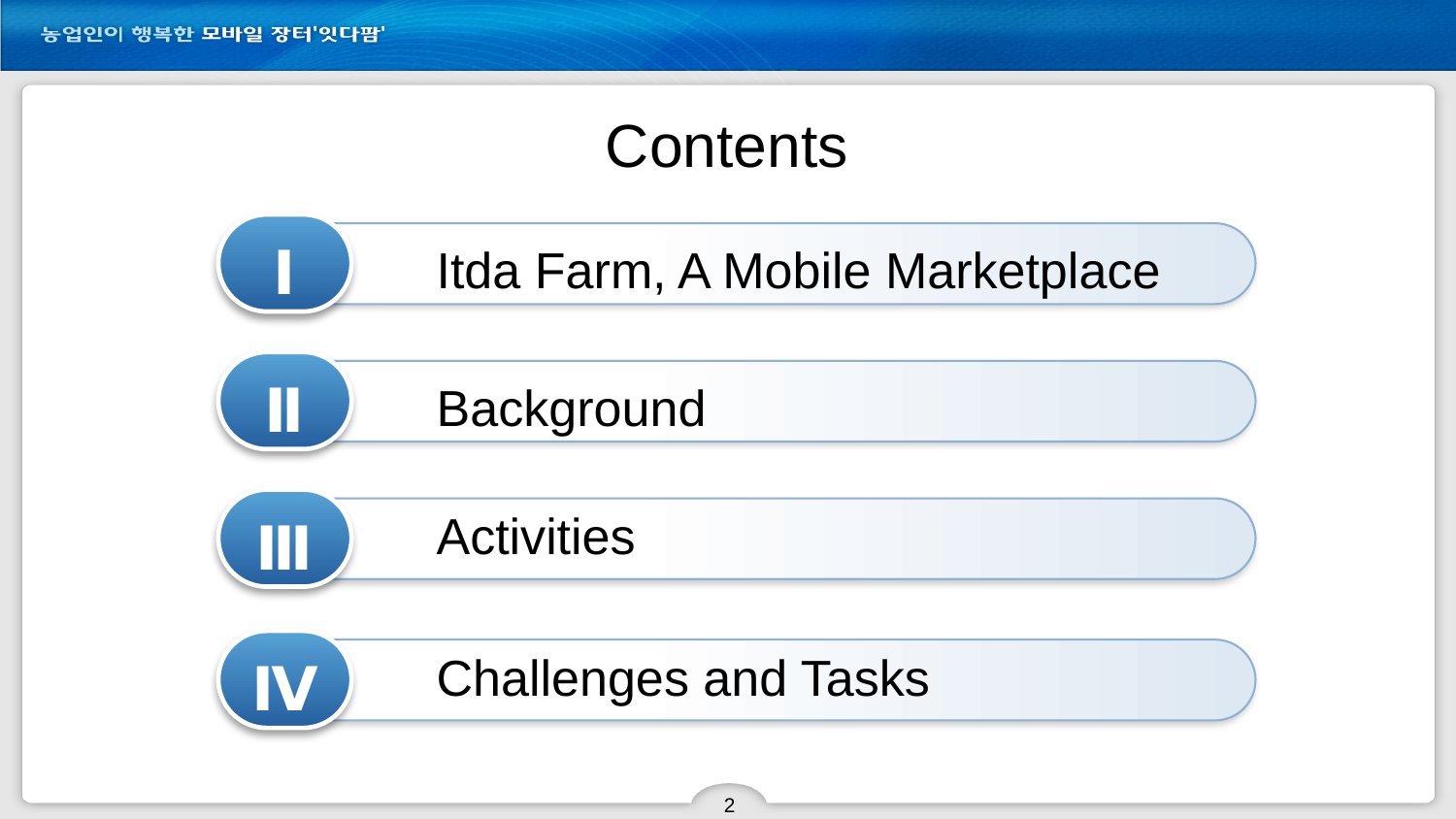

Contents

Ⅰ
     Itda Farm, A Mobile Marketplace
Ⅱ
     Background
Ⅲ
     Activities
Ⅳ
     Challenges and Tasks